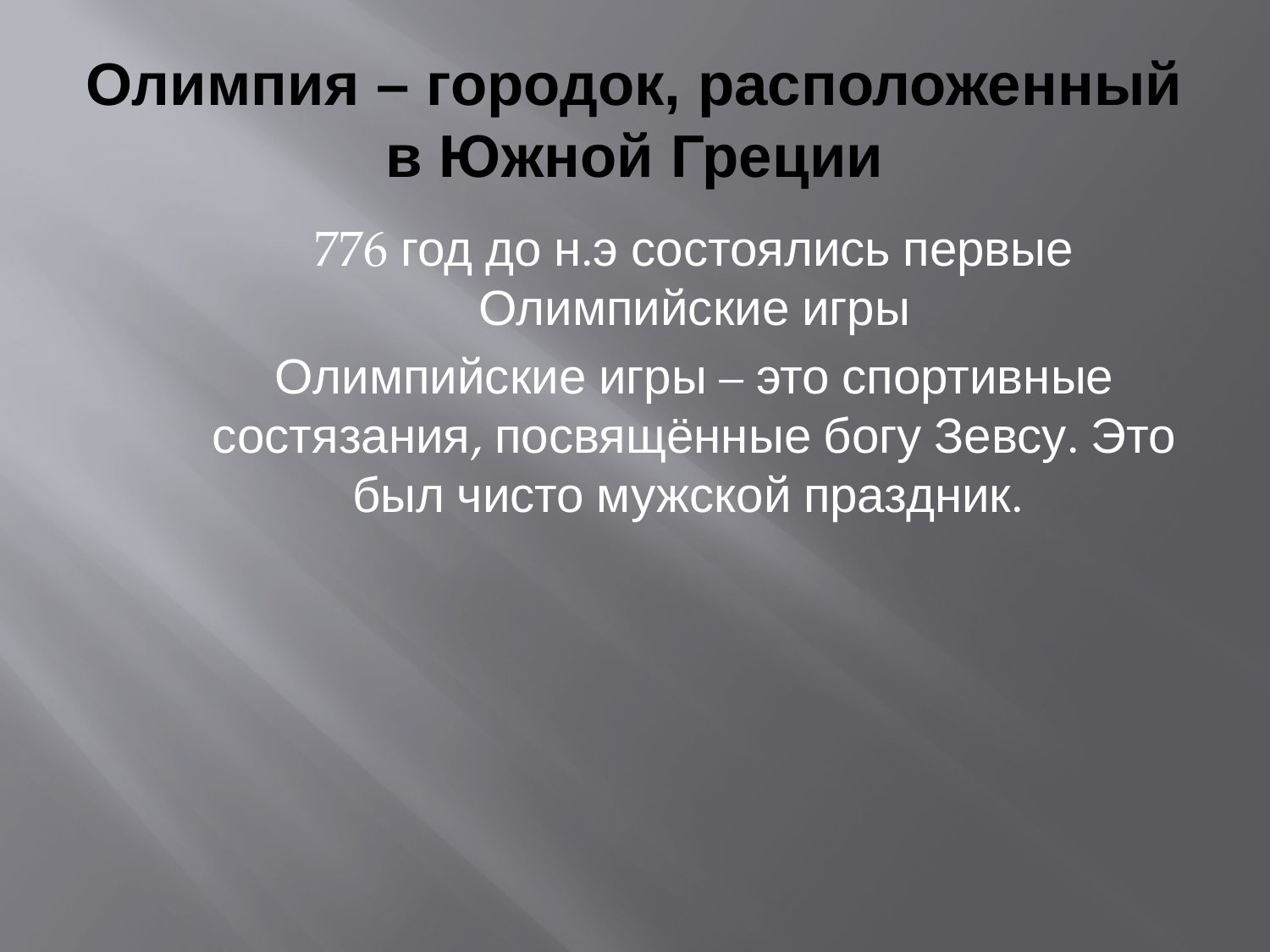

# Олимпия – городок, расположенный в Южной Греции
776 год до н.э состоялись первые Олимпийские игры
Олимпийские игры – это спортивные состязания, посвящённые богу Зевсу. Это был чисто мужской праздник.